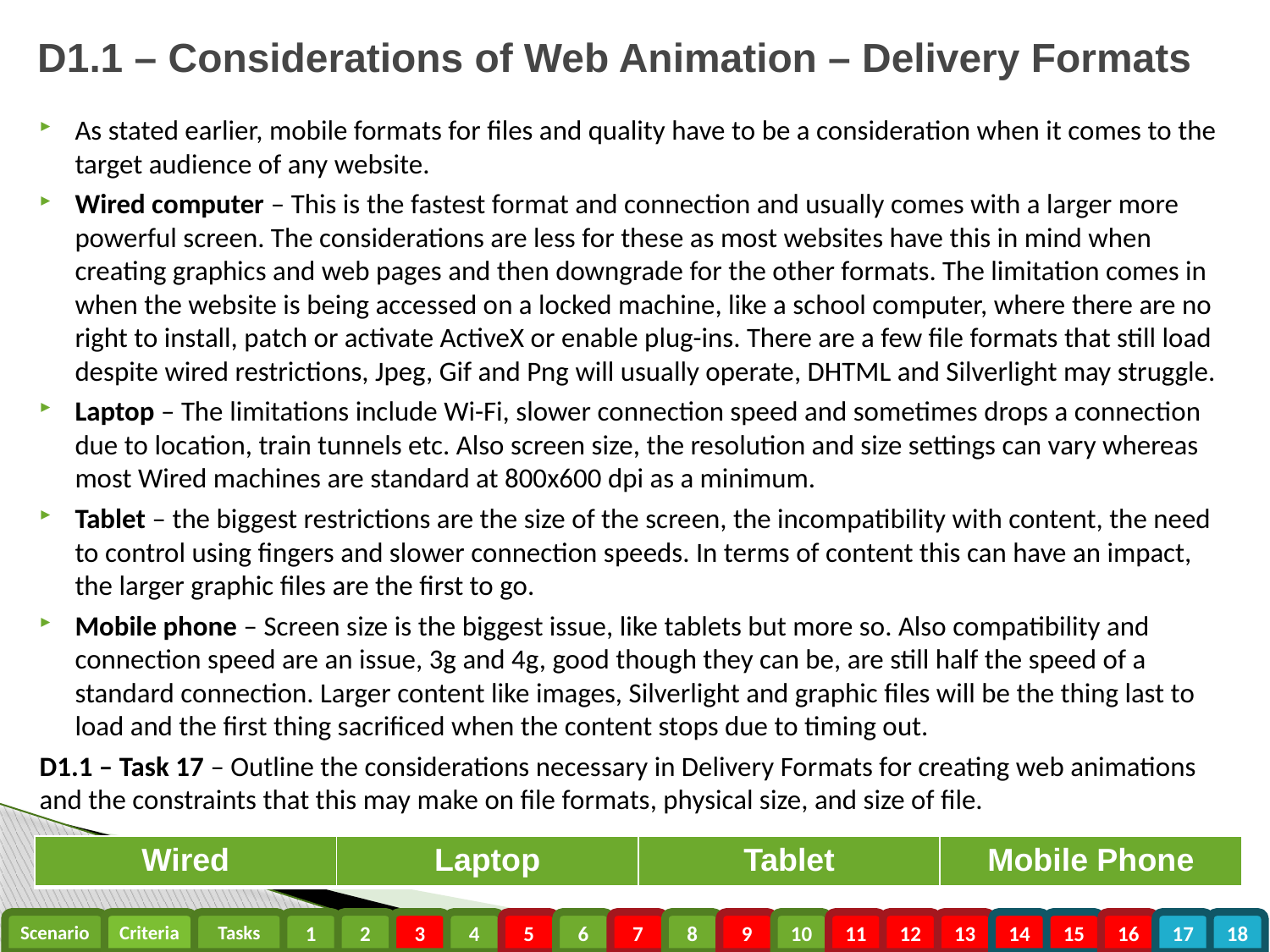

# D1.1 – Considerations of Web Animation – Delivery Formats
As stated earlier, mobile formats for files and quality have to be a consideration when it comes to the target audience of any website.
Wired computer – This is the fastest format and connection and usually comes with a larger more powerful screen. The considerations are less for these as most websites have this in mind when creating graphics and web pages and then downgrade for the other formats. The limitation comes in when the website is being accessed on a locked machine, like a school computer, where there are no right to install, patch or activate ActiveX or enable plug-ins. There are a few file formats that still load despite wired restrictions, Jpeg, Gif and Png will usually operate, DHTML and Silverlight may struggle.
Laptop – The limitations include Wi-Fi, slower connection speed and sometimes drops a connection due to location, train tunnels etc. Also screen size, the resolution and size settings can vary whereas most Wired machines are standard at 800x600 dpi as a minimum.
Tablet – the biggest restrictions are the size of the screen, the incompatibility with content, the need to control using fingers and slower connection speeds. In terms of content this can have an impact, the larger graphic files are the first to go.
Mobile phone – Screen size is the biggest issue, like tablets but more so. Also compatibility and connection speed are an issue, 3g and 4g, good though they can be, are still half the speed of a standard connection. Larger content like images, Silverlight and graphic files will be the thing last to load and the first thing sacrificed when the content stops due to timing out.
D1.1 – Task 17 – Outline the considerations necessary in Delivery Formats for creating web animations and the constraints that this may make on file formats, physical size, and size of file.
| Wired | Laptop | Tablet | Mobile Phone |
| --- | --- | --- | --- |